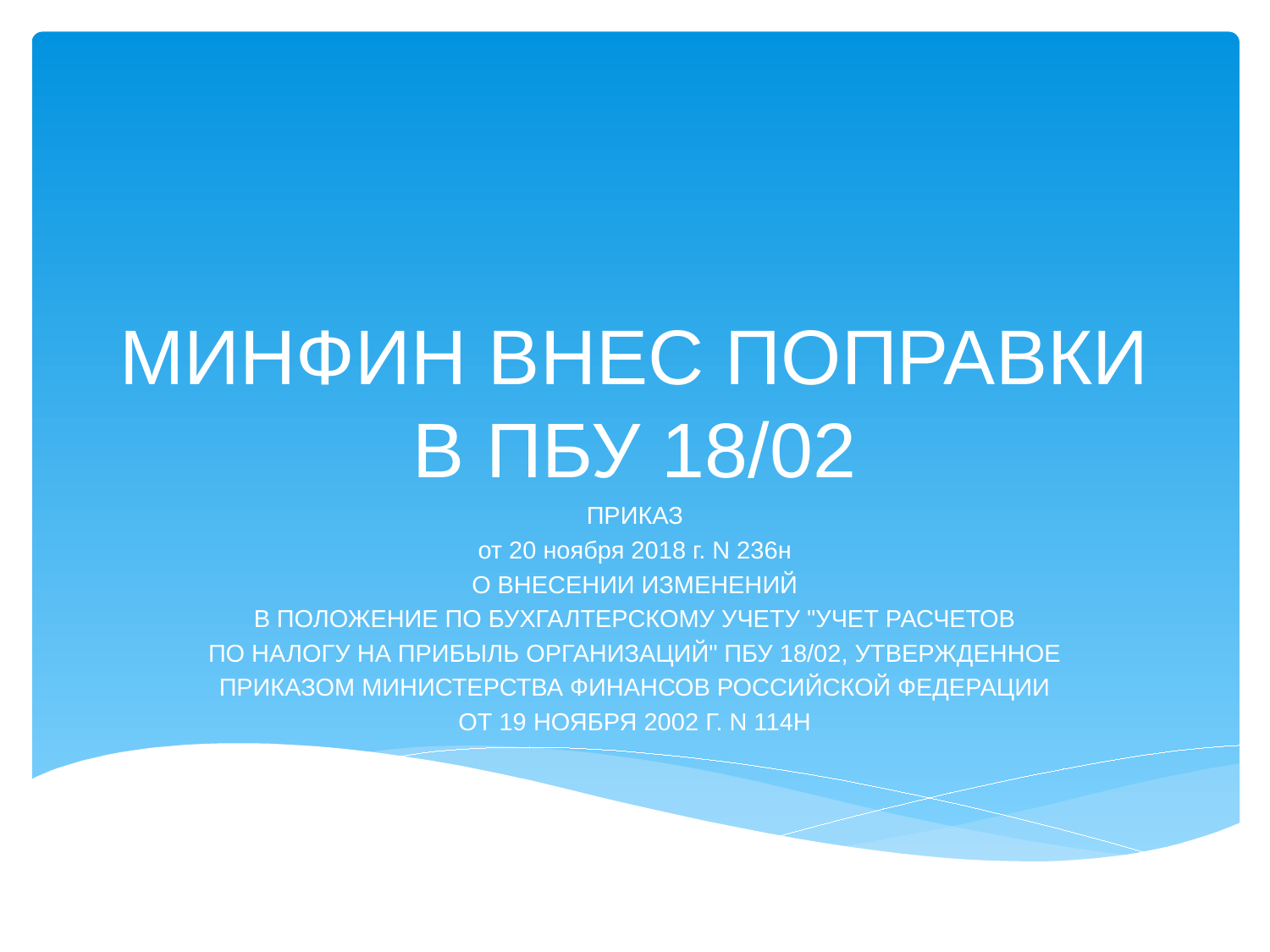

# МИНФИН ВНЕС ПОПРАВКИ В ПБУ 18/02
ПРИКАЗ
от 20 ноября 2018 г. N 236н
О ВНЕСЕНИИ ИЗМЕНЕНИЙ
В ПОЛОЖЕНИЕ ПО БУХГАЛТЕРСКОМУ УЧЕТУ "УЧЕТ РАСЧЕТОВ
ПО НАЛОГУ НА ПРИБЫЛЬ ОРГАНИЗАЦИЙ" ПБУ 18/02, УТВЕРЖДЕННОЕ
ПРИКАЗОМ МИНИСТЕРСТВА ФИНАНСОВ РОССИЙСКОЙ ФЕДЕРАЦИИ
ОТ 19 НОЯБРЯ 2002 Г. N 114Н